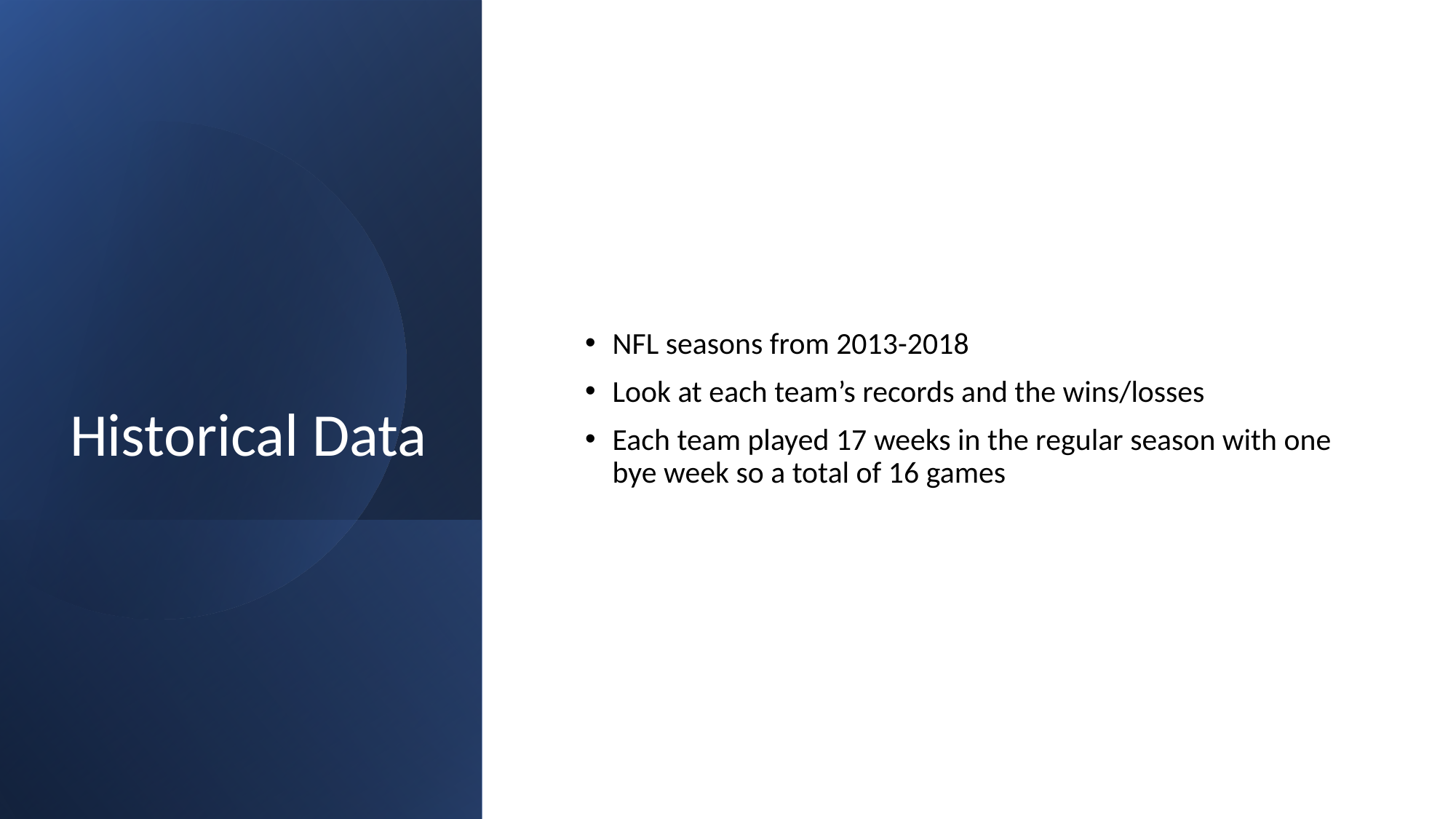

# Historical Data
NFL seasons from 2013-2018
Look at each team’s records and the wins/losses
Each team played 17 weeks in the regular season with one bye week so a total of 16 games